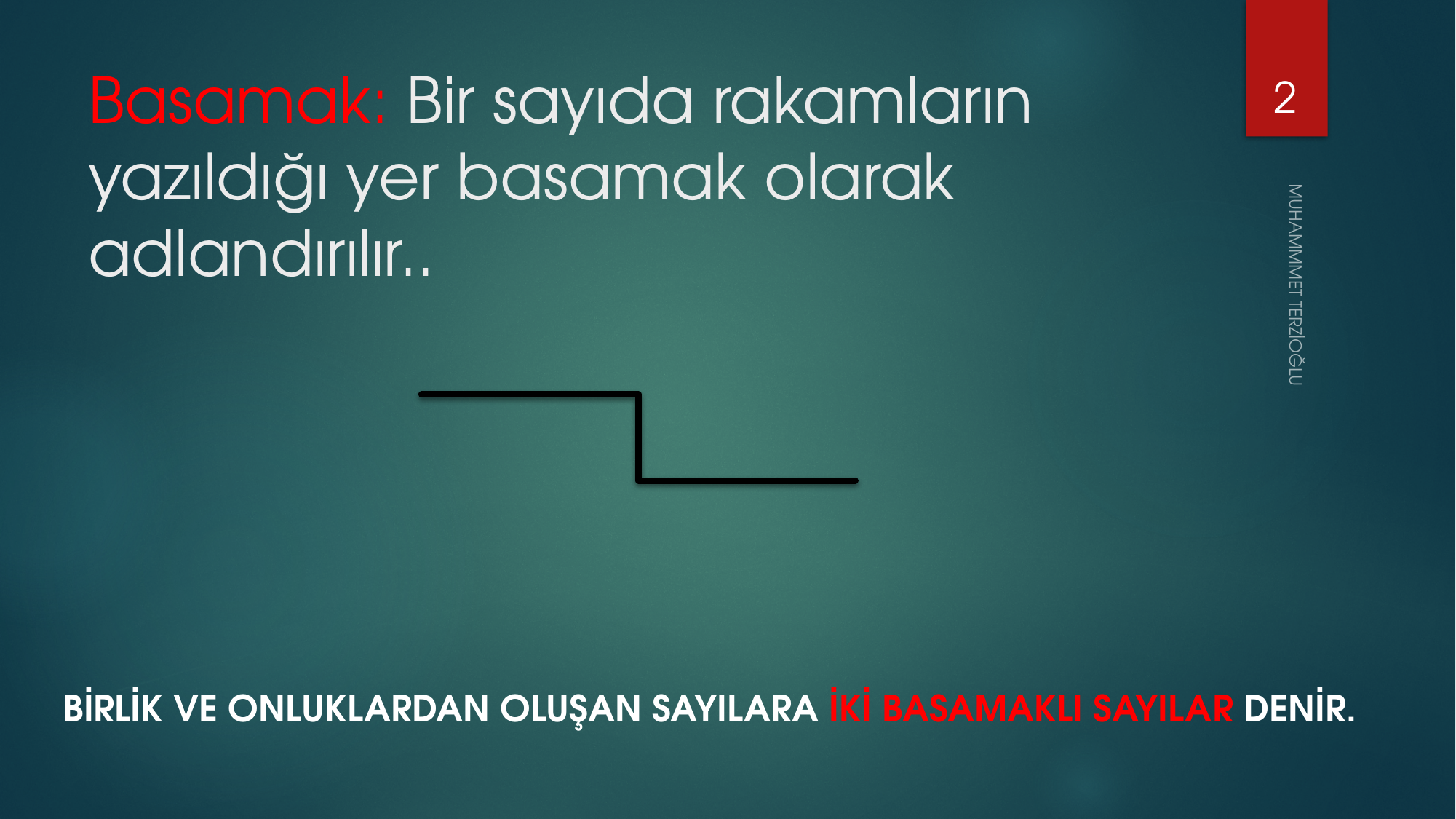

2
# Basamak: Bir sayıda rakamların yazıldığı yer basamak olarak adlandırılır..
MUHAMMMET TERZİOĞLU
BİRLİK VE ONLUKLARDAN OLUŞAN SAYILARA İKİ BASAMAKLI SAYILAR DENİR.